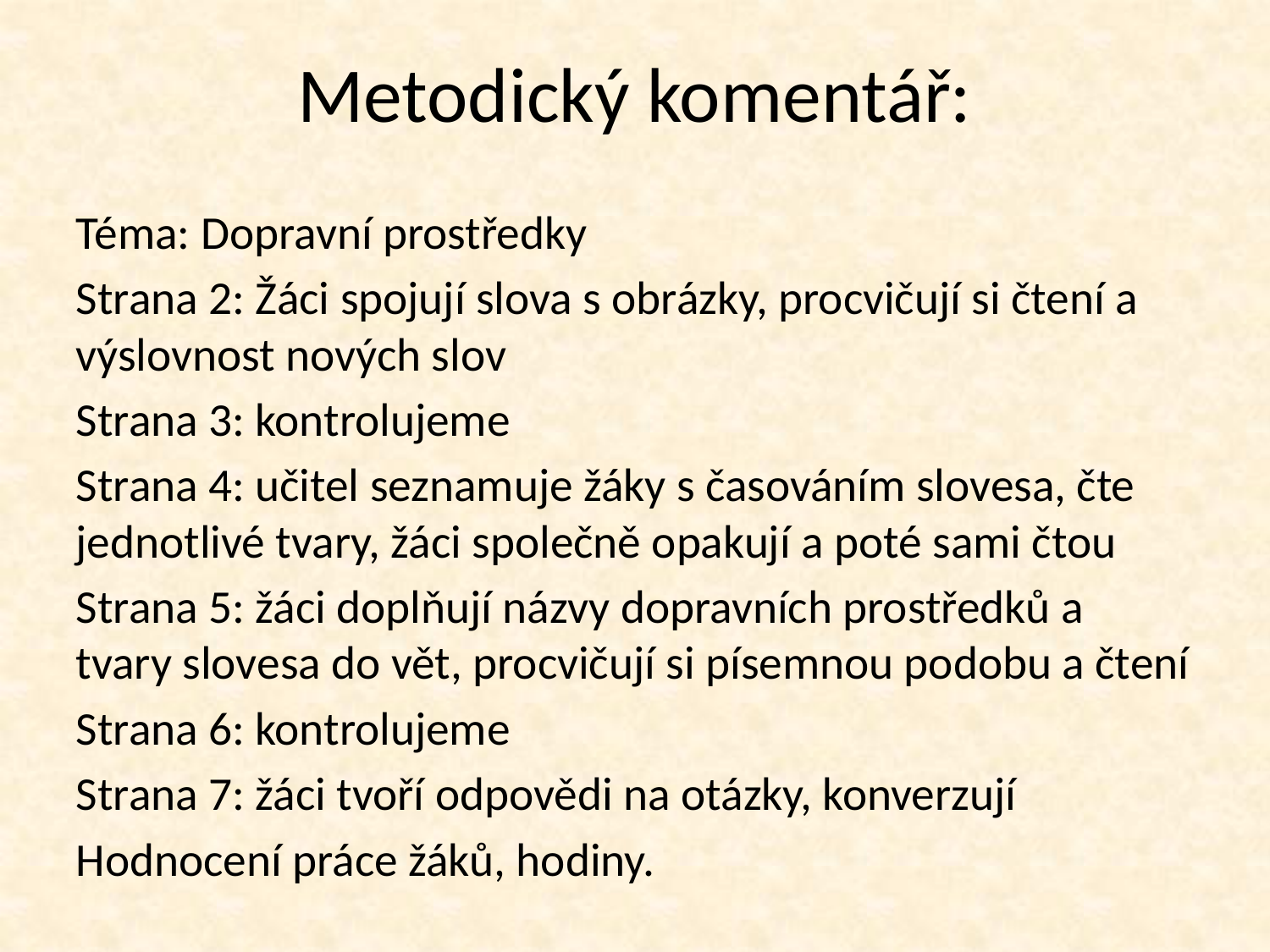

Metodický komentář:
Téma: Dopravní prostředky
Strana 2: Žáci spojují slova s obrázky, procvičují si čtení a výslovnost nových slov
Strana 3: kontrolujeme
Strana 4: učitel seznamuje žáky s časováním slovesa, čte jednotlivé tvary, žáci společně opakují a poté sami čtou
Strana 5: žáci doplňují názvy dopravních prostředků a  tvary slovesa do vět, procvičují si písemnou podobu a čtení
Strana 6: kontrolujeme
Strana 7: žáci tvoří odpovědi na otázky, konverzují
Hodnocení práce žáků, hodiny.